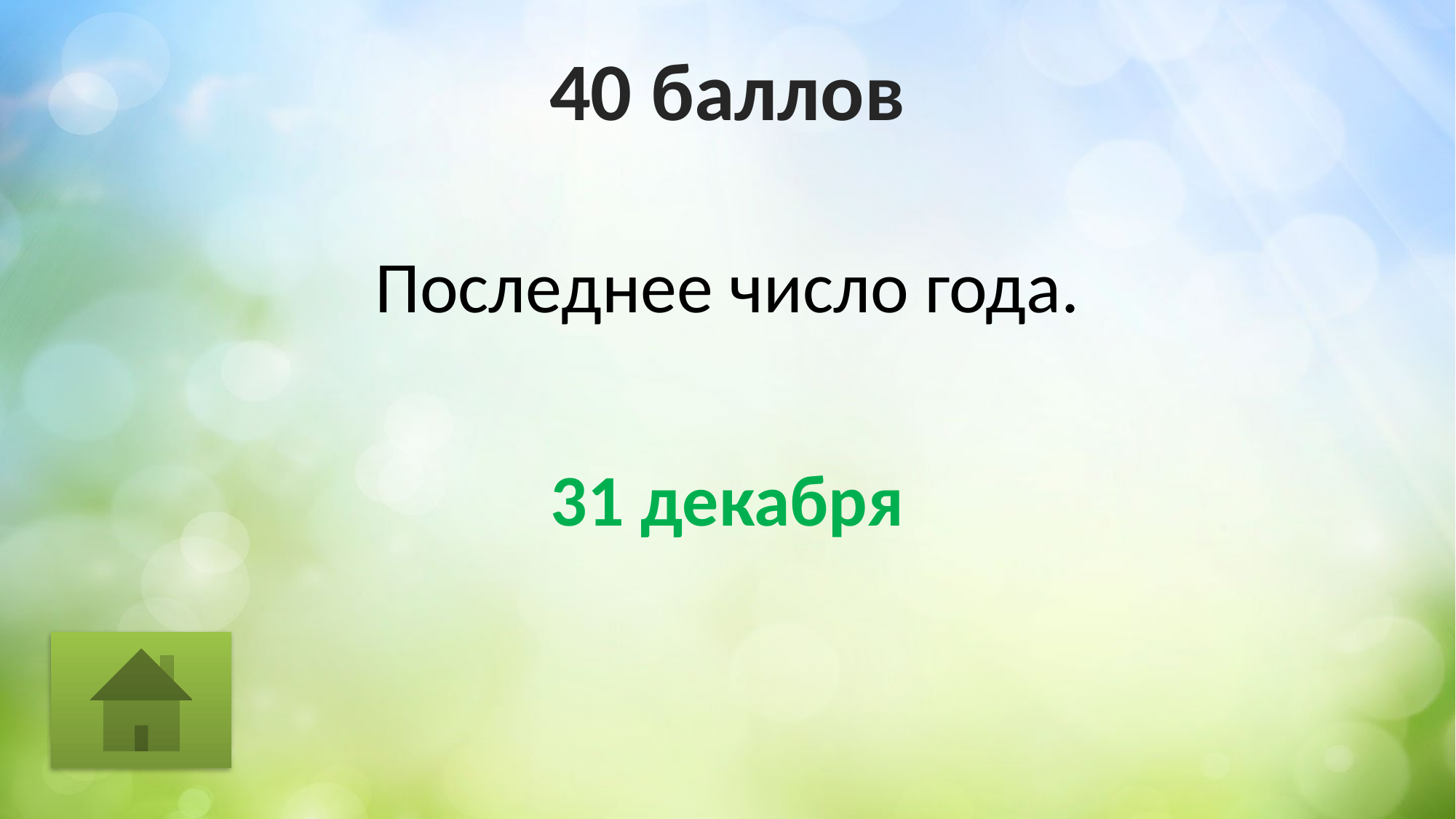

# 40 баллов
 Последнее число года.
31 декабря